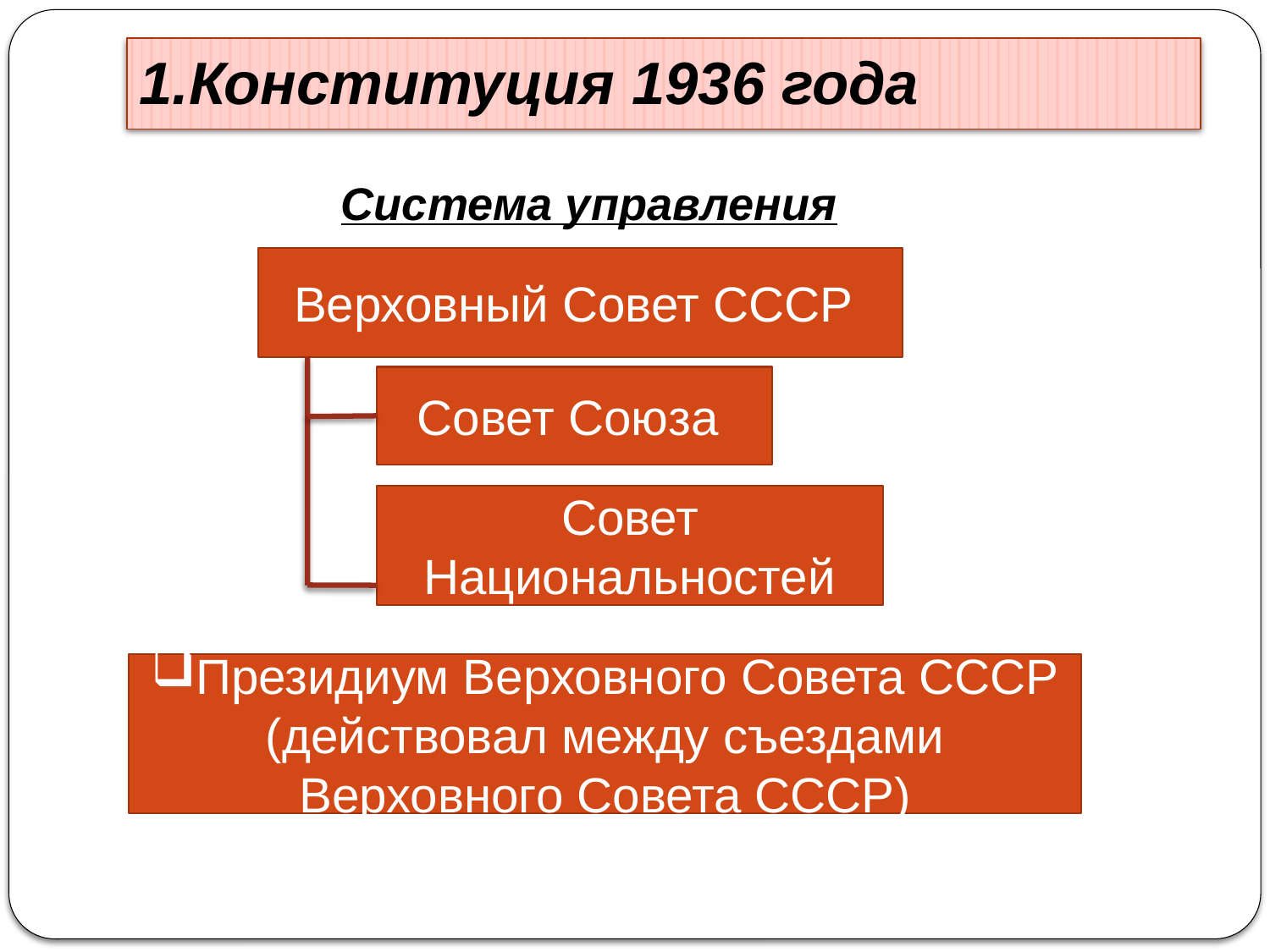

# 1.Конституция 1936 года
Система управления
Верховный Совет СССР
Совет Союза
Совет Национальностей
Президиум Верховного Совета СССР (действовал между съездами Верховного Совета СССР)